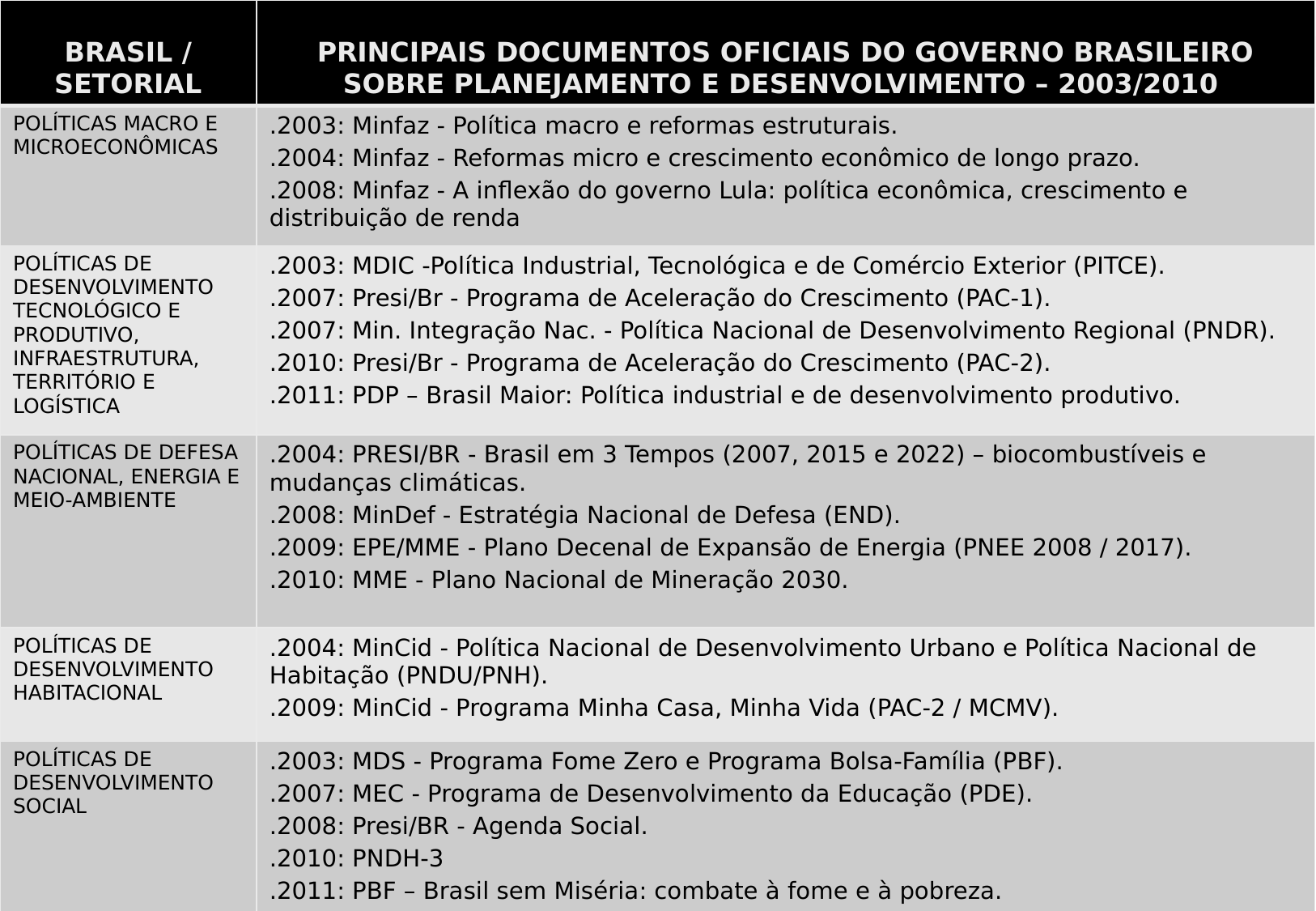

| BRASIL / SETORIAL | PRINCIPAIS DOCUMENTOS OFICIAIS DO GOVERNO BRASILEIRO SOBRE PLANEJAMENTO E DESENVOLVIMENTO – 2003/2010 |
| --- | --- |
| POLÍTICAS MACRO E MICROECONÔMICAS | .2003: Minfaz - Política macro e reformas estruturais. .2004: Minfaz - Reformas micro e crescimento econômico de longo prazo. .2008: Minfaz - A inflexão do governo Lula: política econômica, crescimento e distribuição de renda |
| POLÍTICAS DE DESENVOLVIMENTO TECNOLÓGICO E PRODUTIVO, INFRAESTRUTURA, TERRITÓRIO E LOGÍSTICA | .2003: MDIC -Política Industrial, Tecnológica e de Comércio Exterior (PITCE). .2007: Presi/Br - Programa de Aceleração do Crescimento (PAC-1). .2007: Min. Integração Nac. - Política Nacional de Desenvolvimento Regional (PNDR). .2010: Presi/Br - Programa de Aceleração do Crescimento (PAC-2). .2011: PDP – Brasil Maior: Política industrial e de desenvolvimento produtivo. |
| POLÍTICAS DE DEFESA NACIONAL, ENERGIA E MEIO-AMBIENTE | .2004: PRESI/BR - Brasil em 3 Tempos (2007, 2015 e 2022) – biocombustíveis e mudanças climáticas. .2008: MinDef - Estratégia Nacional de Defesa (END). .2009: EPE/MME - Plano Decenal de Expansão de Energia (PNEE 2008 / 2017). .2010: MME - Plano Nacional de Mineração 2030. |
| POLÍTICAS DE DESENVOLVIMENTO HABITACIONAL | .2004: MinCid - Política Nacional de Desenvolvimento Urbano e Política Nacional de Habitação (PNDU/PNH). .2009: MinCid - Programa Minha Casa, Minha Vida (PAC-2 / MCMV). |
| POLÍTICAS DE DESENVOLVIMENTO SOCIAL | .2003: MDS - Programa Fome Zero e Programa Bolsa-Família (PBF). .2007: MEC - Programa de Desenvolvimento da Educação (PDE). .2008: Presi/BR - Agenda Social. .2010: PNDH-3 .2011: PBF – Brasil sem Miséria: combate à fome e à pobreza. |
29